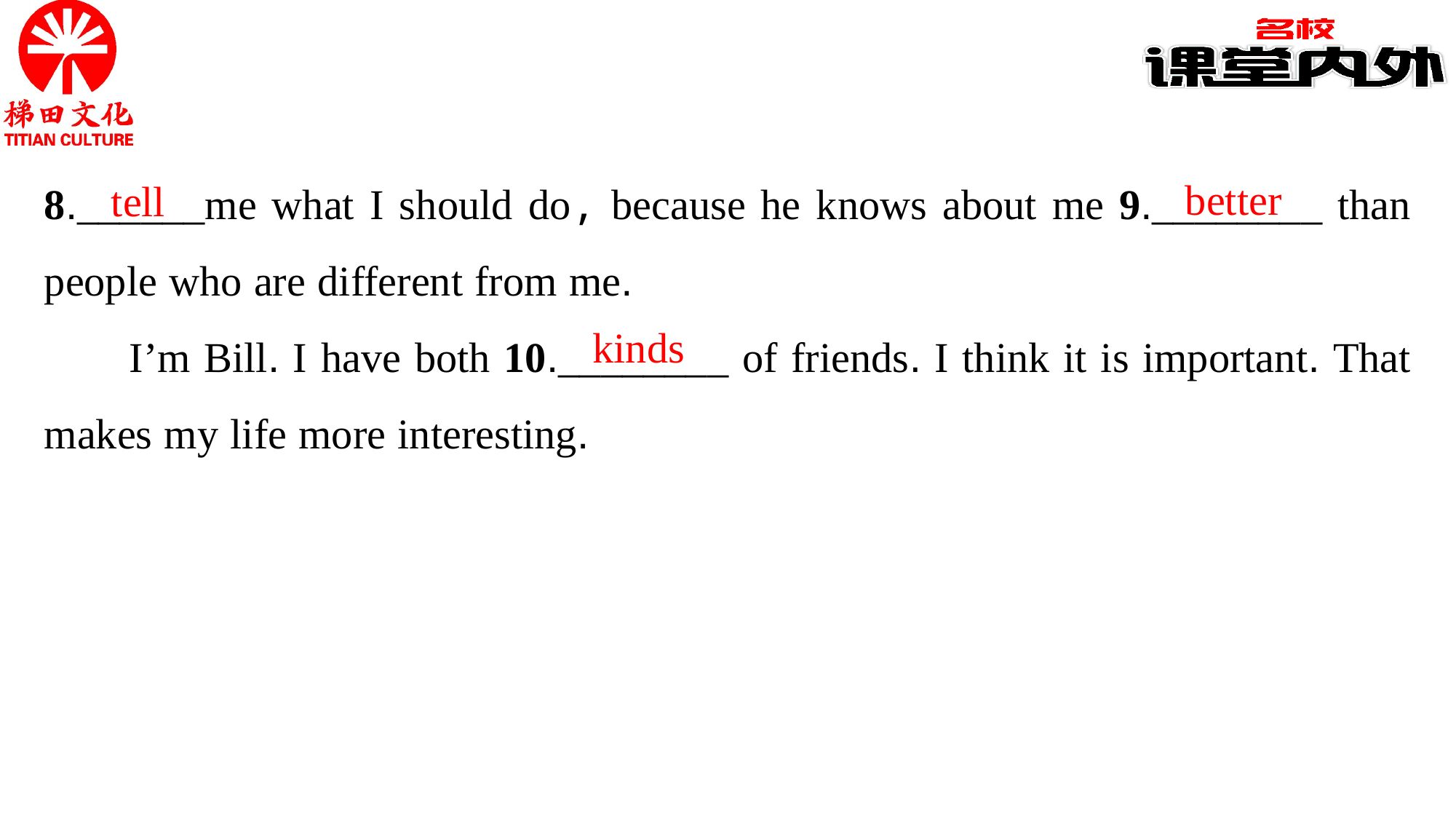

8.______me what I should do, because he knows about me 9.________ than people who are different from me.
I’m Bill. I have both 10.________ of friends. I think it is important. That makes my life more interesting.
better
tell
kinds